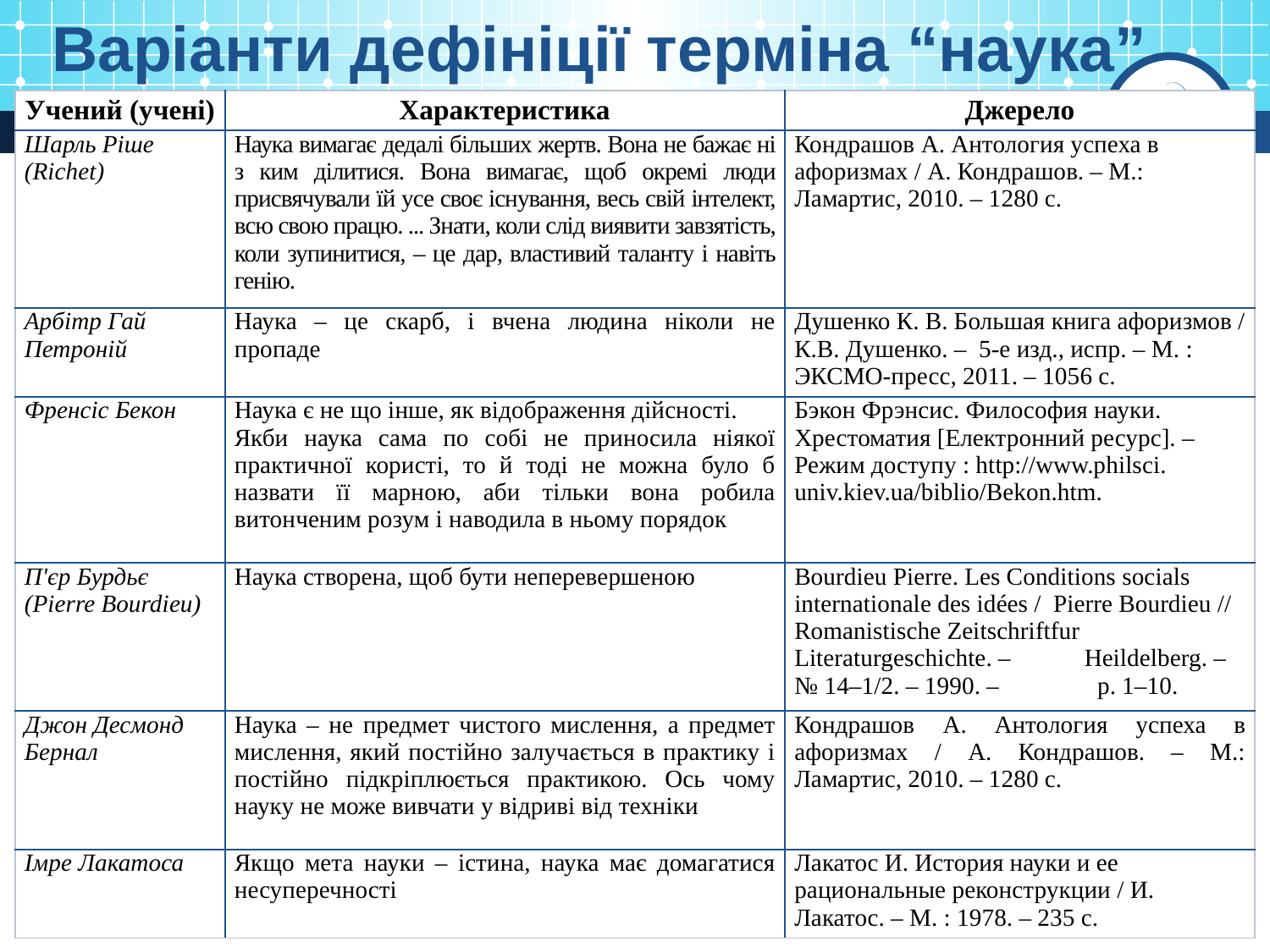

Варіанти дефініції терміна “наука”

| Учений (учені) | Характеристика | Джерело |
| --- | --- | --- |
| Шарль Ріше (Richet) | Наука вимагає дедалі більших жертв. Вона не бажає ні з ким ділитися. Вона вимагає, щоб окремі люди присвячували їй усе своє існування, весь свій інтелект, всю свою працю. ... Знати, коли слід виявити завзятість, коли зупинитися, – це дар, властивий таланту і навіть генію. | Кондрашов А. Антология успеха в афоризмах / А. Кондрашов. – М.: Ламартис, 2010. – 1280 с. |
| Арбітр Гай Петроній | Наука – це скарб, і вчена людина ніколи не пропаде | Душенко К. В. Большая книга афоризмов / К.В. Душенко. – 5-е изд., испр. – М. : ЭКСМО-пресс, 2011. – 1056 с. |
| Френсіс Бекон | Наука є не що інше, як відображення дійсності. Якби наука сама по собі не приносила ніякої практичної користі, то й тоді не можна було б назвати її марною, аби тільки вона робила витонченим розум і наводила в ньому порядок | Бэкон Фрэнсис. Философия науки. Хрестоматия [Електронний ресурс]. – Режим доступу : http://www.philsci. univ.kiev.ua/biblio/Bekon.htm. |
| П'єр Бурдьє (Pierre Bourdieu) | Наука створена, щоб бути неперевершеною | Bourdieu Pierre. Les Conditions socials internationale des idées / Pierre Bourdieu // Romanistische Zeitschriftfur Literaturgeschichte. – Heildelberg. – № 14–1/2. – 1990. – p. 1–10. |
| Джон Десмонд Бернал | Наука – не предмет чистого мислення, а предмет мислення, який постійно залучається в практику і постійно підкріплюється практикою. Ось чому науку не може вивчати у відриві від техніки | Кондрашов А. Антология успеха в афоризмах / А. Кондрашов. – М.: Ламартис, 2010. – 1280 с. |
| Імре Лакатоса | Якщо мета науки – істина, наука має домагатися несуперечності | Лакатос И. История науки и ее рациональные реконструкции / И. Лакатос. – М. : 1978. – 235 с. |